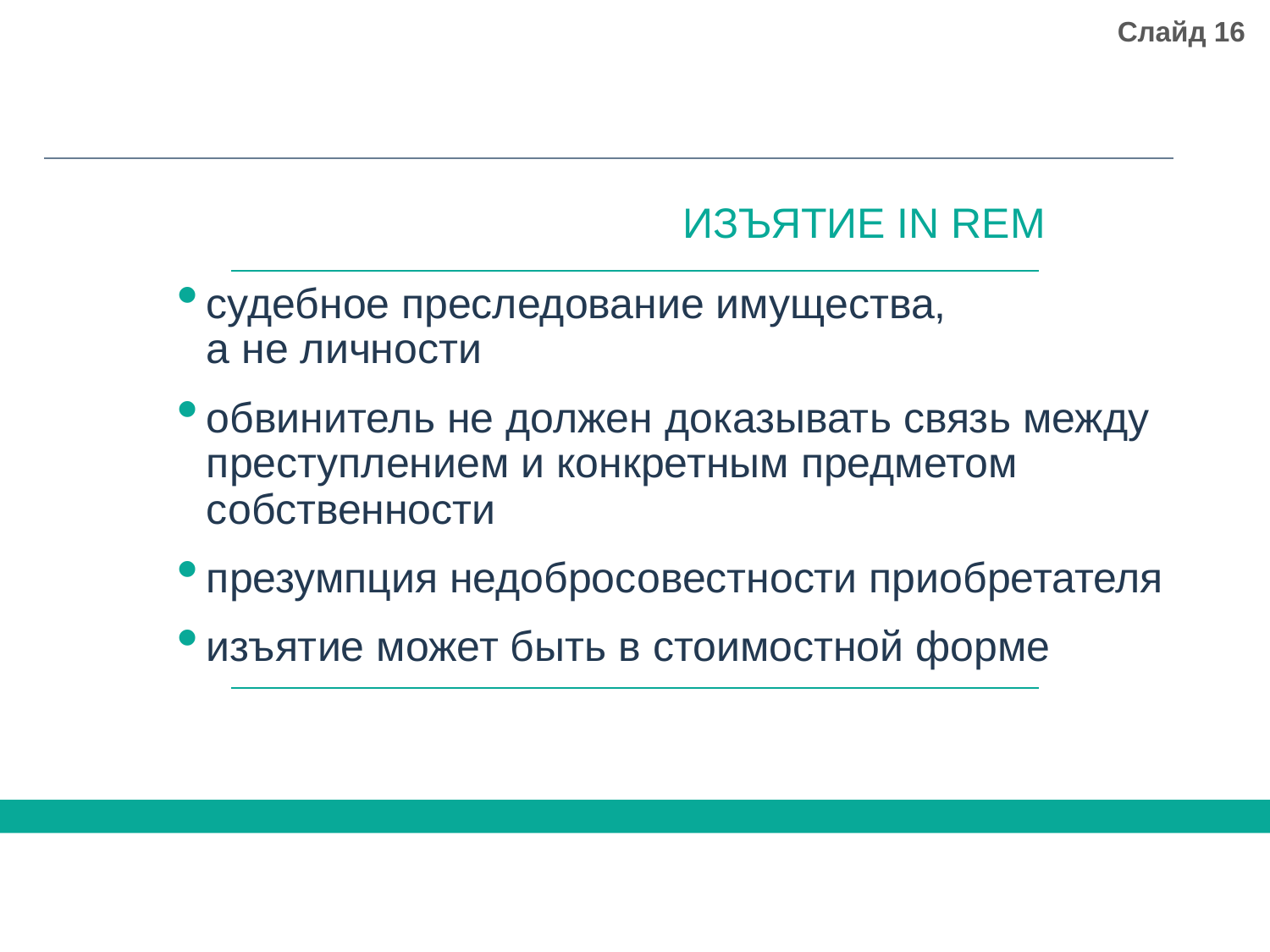

Слайд 16

изъятие in rem

судебное преследование имущества,
а не личности
обвинитель не должен доказывать связь между преступлением и конкретным предметом собственности
презумпция недобросовестности приобретателя
изъятие может быть в стоимостной форме